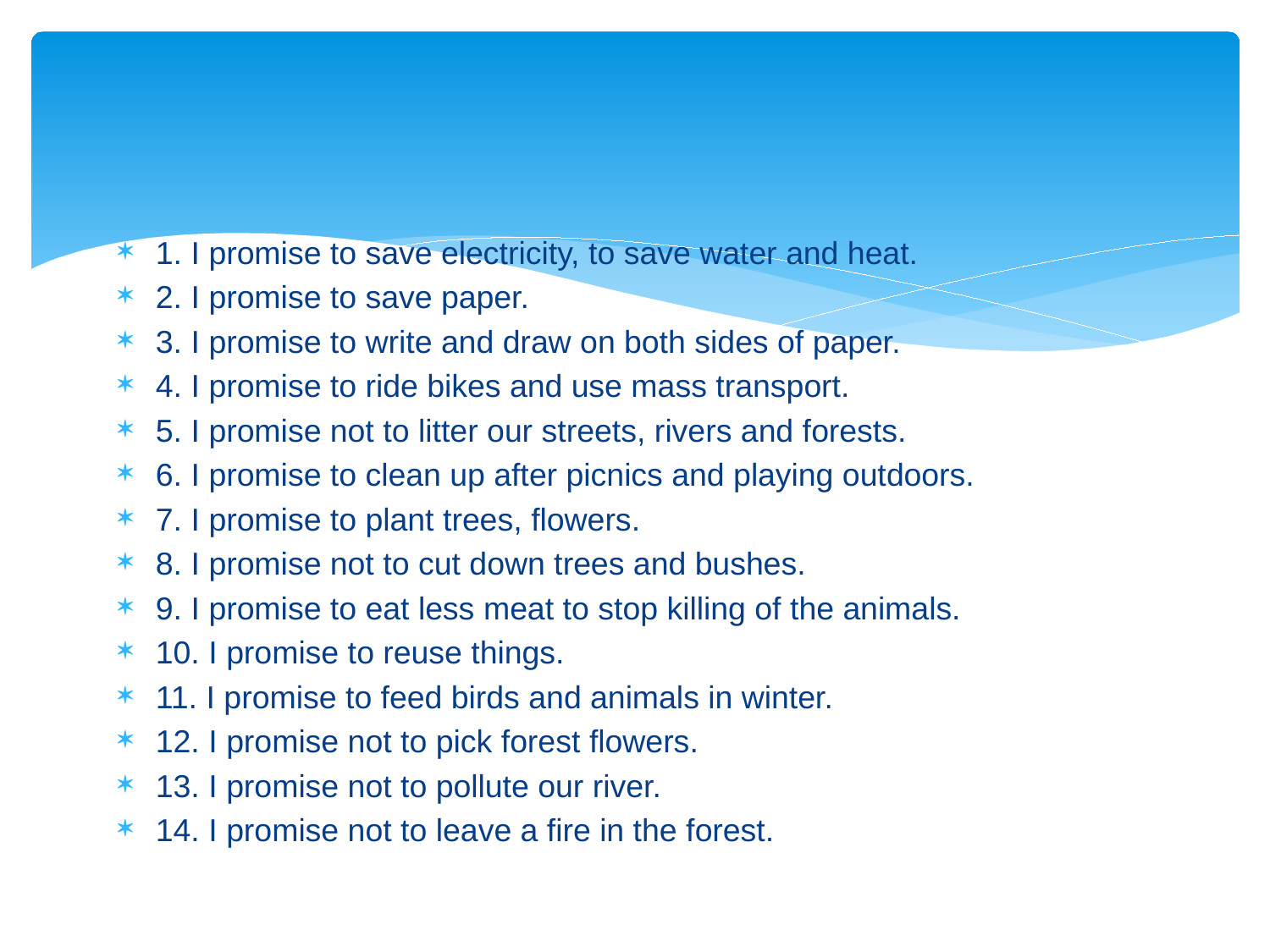

#
1. I promise to save electricity, to save water and heat.
2. I promise to save paper.
3. I promise to write and draw on both sides of paper.
4. I promise to ride bikes and use mass transport.
5. I promise not to litter our streets, rivers and forests.
6. I promise to clean up after picnics and playing outdoors.
7. I promise to plant trees, flowers.
8. I promise not to cut down trees and bushes.
9. I promise to eat less meat to stop killing of the animals.
10. I promise to reuse things.
11. I promise to feed birds and animals in winter.
12. I promise not to pick forest flowers.
13. I promise not to pollute our river.
14. I promise not to leave a fire in the forest.